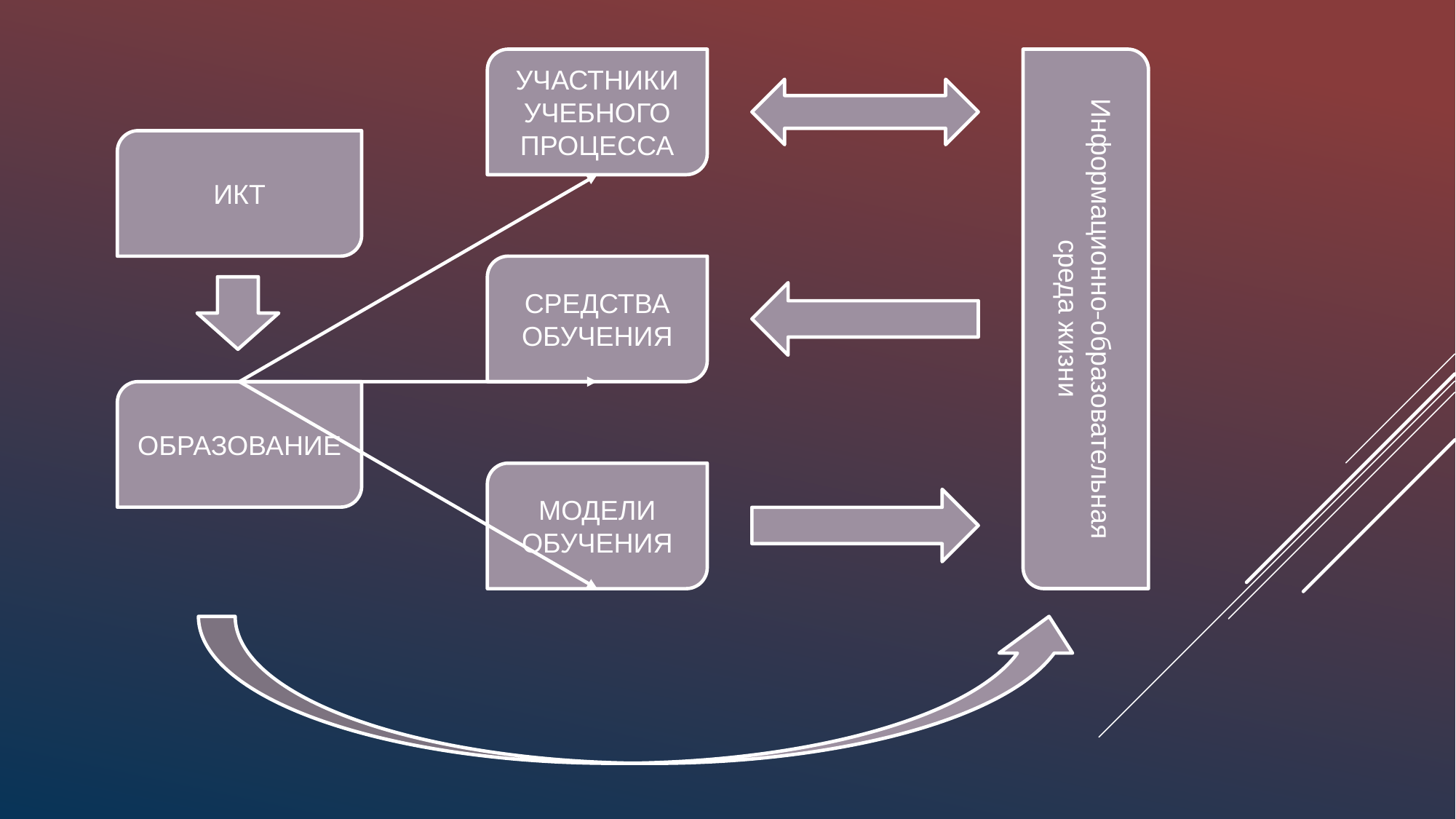

УЧАСТНИКИ УЧЕБНОГО ПРОЦЕССА

ИКТ

СРЕДСТВА ОБУЧЕНИЯ
Информационно-образовательная среда жизни

ОБРАЗОВАНИЕ
МОДЕЛИ ОБУЧЕНИЯ